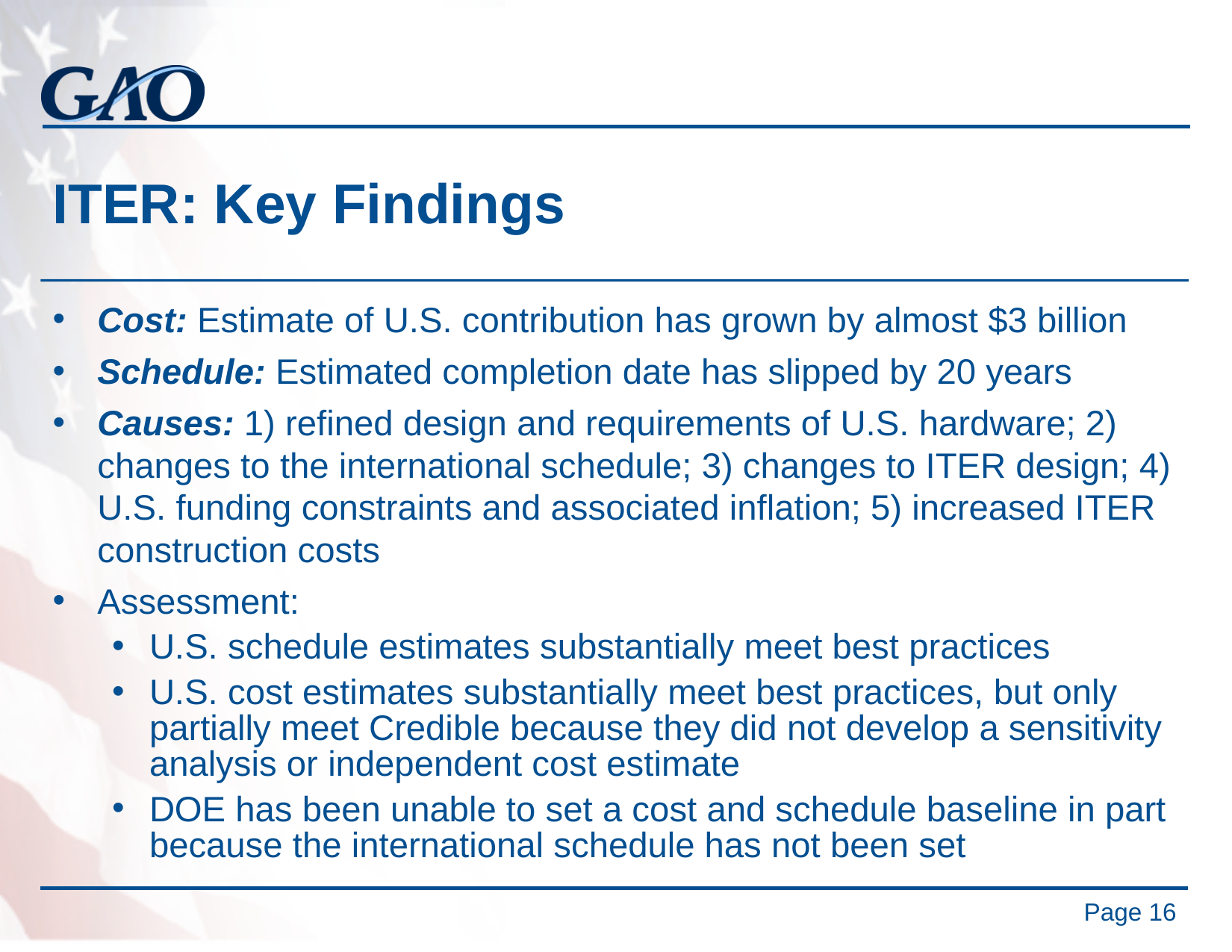

# ITER: Key Findings
Cost: Estimate of U.S. contribution has grown by almost $3 billion
Schedule: Estimated completion date has slipped by 20 years
Causes: 1) refined design and requirements of U.S. hardware; 2) changes to the international schedule; 3) changes to ITER design; 4) U.S. funding constraints and associated inflation; 5) increased ITER construction costs
Assessment:
U.S. schedule estimates substantially meet best practices
U.S. cost estimates substantially meet best practices, but only partially meet Credible because they did not develop a sensitivity analysis or independent cost estimate
DOE has been unable to set a cost and schedule baseline in part because the international schedule has not been set

Page 16